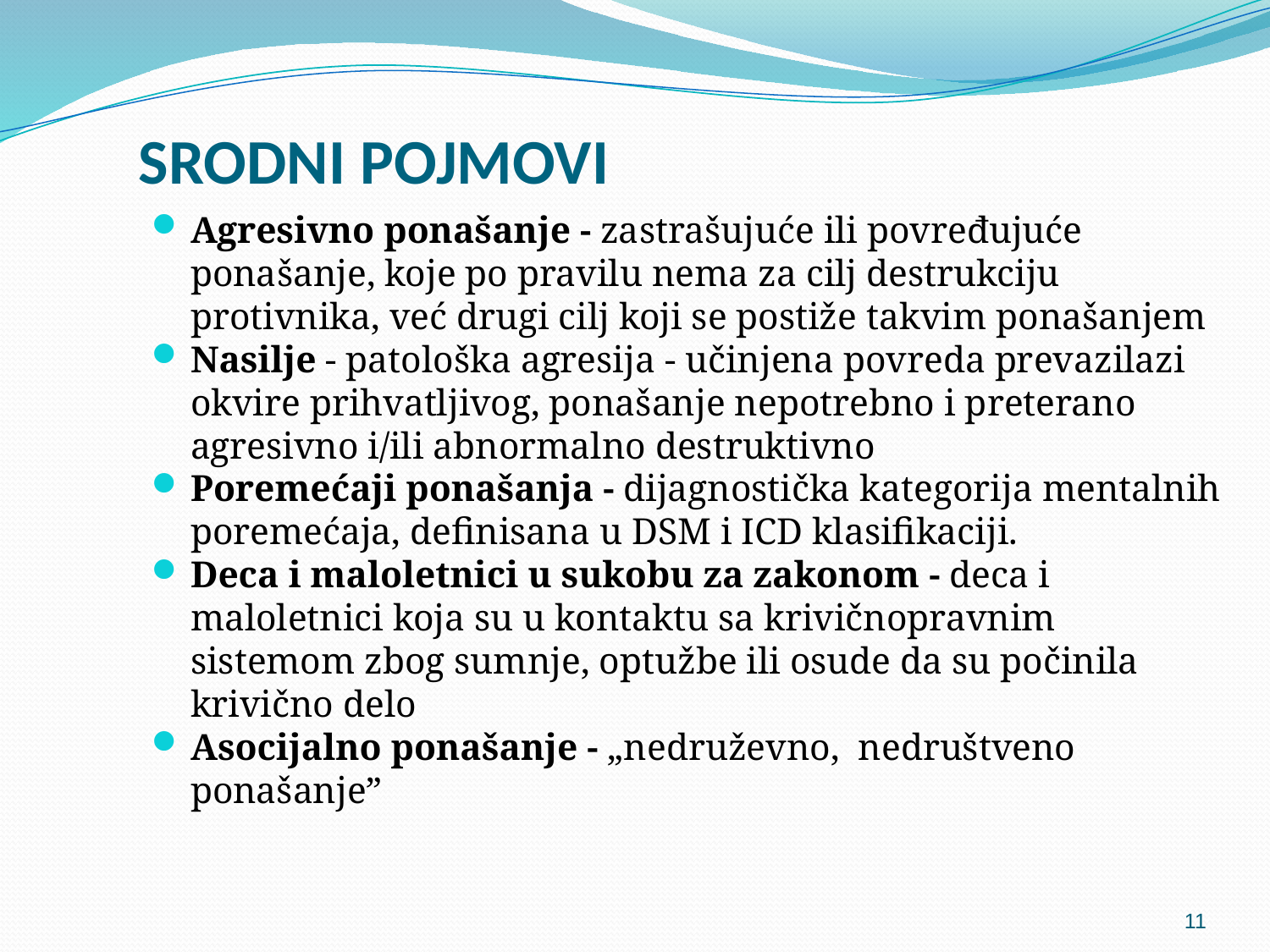

# SRODNI POJMOVI
Agresivno ponašanje - zastrašujuće ili povređujuće ponašanje, koje po pravilu nema za cilj destrukciju protivnika, već drugi cilj koji se postiže takvim ponašanjem
Nasilje - patološka agresija - učinjena povreda prevazilazi okvire prihvatljivog, ponašanje nepotrebno i preterano agresivno i/ili abnormalno destruktivno
Poremećaji ponašanja - dijagnostička kategorija mentalnih poremećaja, definisana u DSM i ICD klasifikaciji.
Deca i maloletnici u sukobu za zakonom - deca i maloletnici koja su u kontaktu sa krivičnopravnim sistemom zbog sumnje, optužbe ili osude da su počinila krivično delo
Asocijalno ponašanje - „nedruževno,  nedruštveno ponašanje”

11